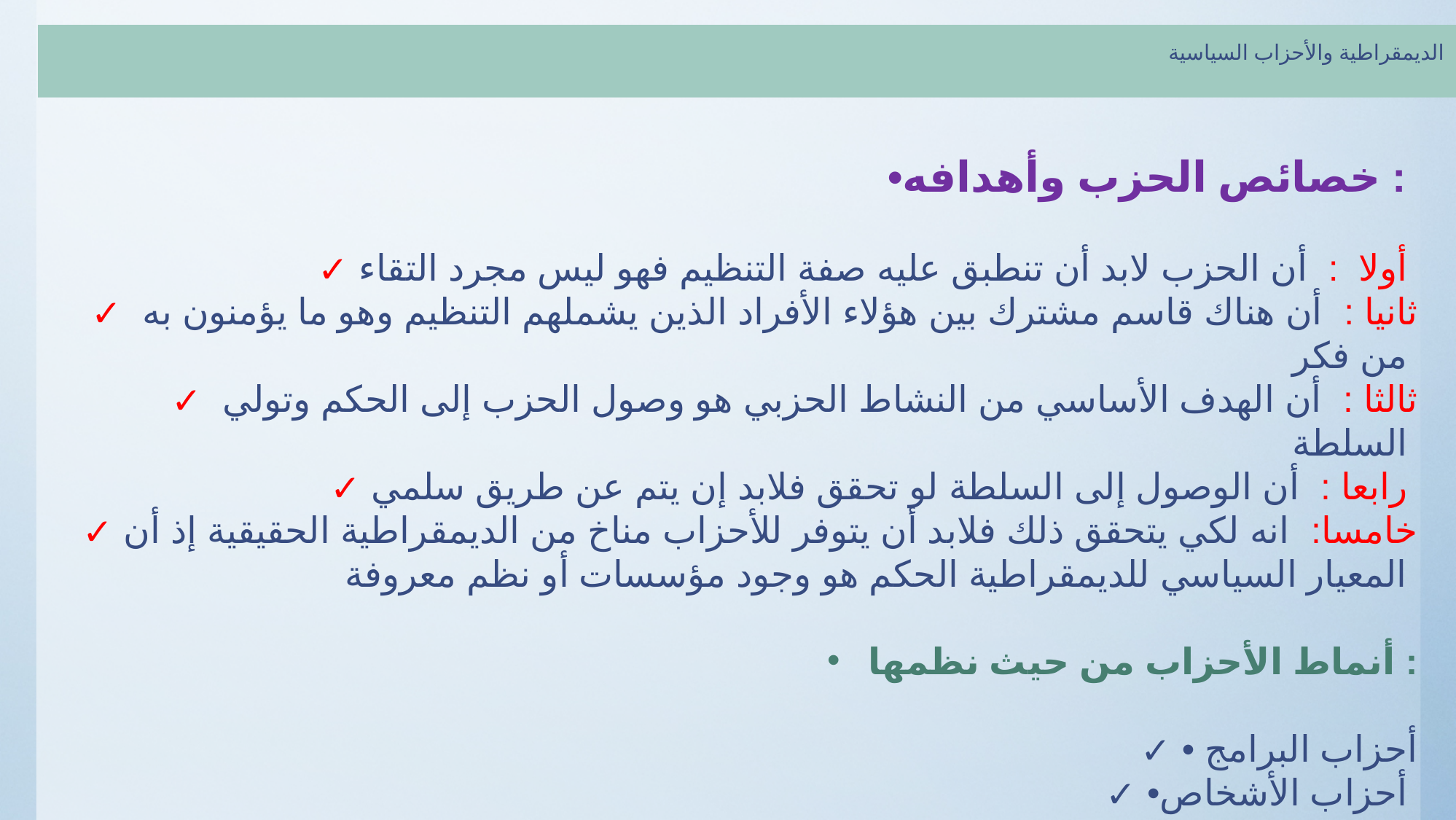

الديمقراطية والأحزاب السياسية
•خصائص الحزب وأهدافه :

أولا  :  أن الحزب لابد أن تنطبق عليه صفة التنظيم فهو ليس مجرد التقاء
 ثانيا :  أن هناك قاسم مشترك بين هؤلاء الأفراد الذين يشملهم التنظيم وهو ما يؤمنون به من فكر
 ثالثا :  أن الهدف الأساسي من النشاط الحزبي هو وصول الحزب إلى الحكم وتولي السلطة
رابعا :  أن الوصول إلى السلطة لو تحقق فلابد إن يتم عن طريق سلمي
خامسا:  انه لكي يتحقق ذلك فلابد أن يتوفر للأحزاب مناخ من الديمقراطية الحقيقية إذ أن المعيار السياسي للديمقراطية الحكم هو وجود مؤسسات أو نظم معروفة

أنماط الأحزاب من حيث نظمها :

• أحزاب البرامج
•أحزاب الأشخاص
•نظام الحزبيين
•نظام الحزب الواحد